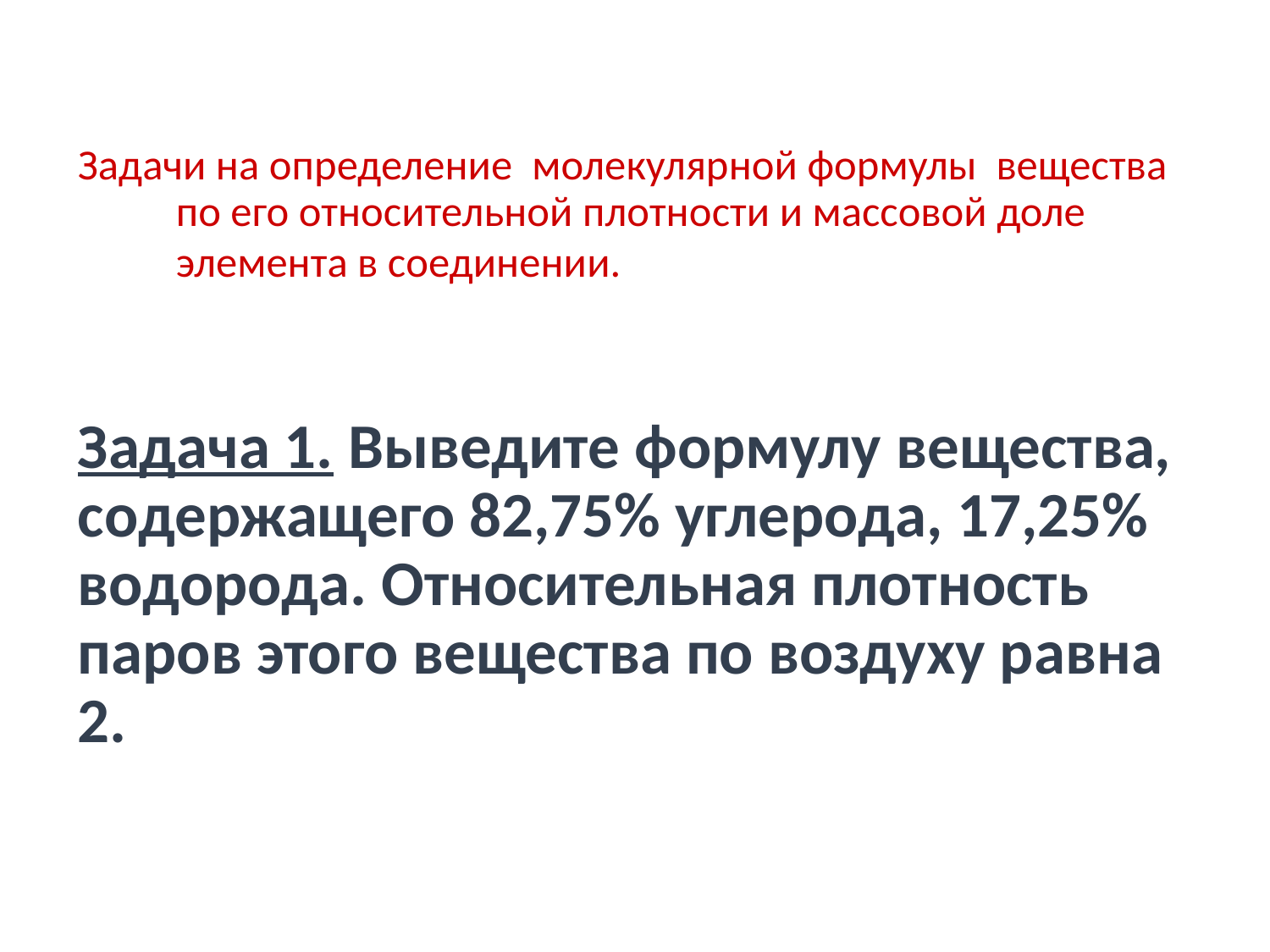

# Задачи на определение  молекулярной формулы  вещества по его относительной плотности и массовой доле элемента в соединении.
Задача 1. Выведите формулу вещества, содержащего 82,75% углерода, 17,25% водорода. Относительная плотность паров этого вещества по воздуху равна 2.